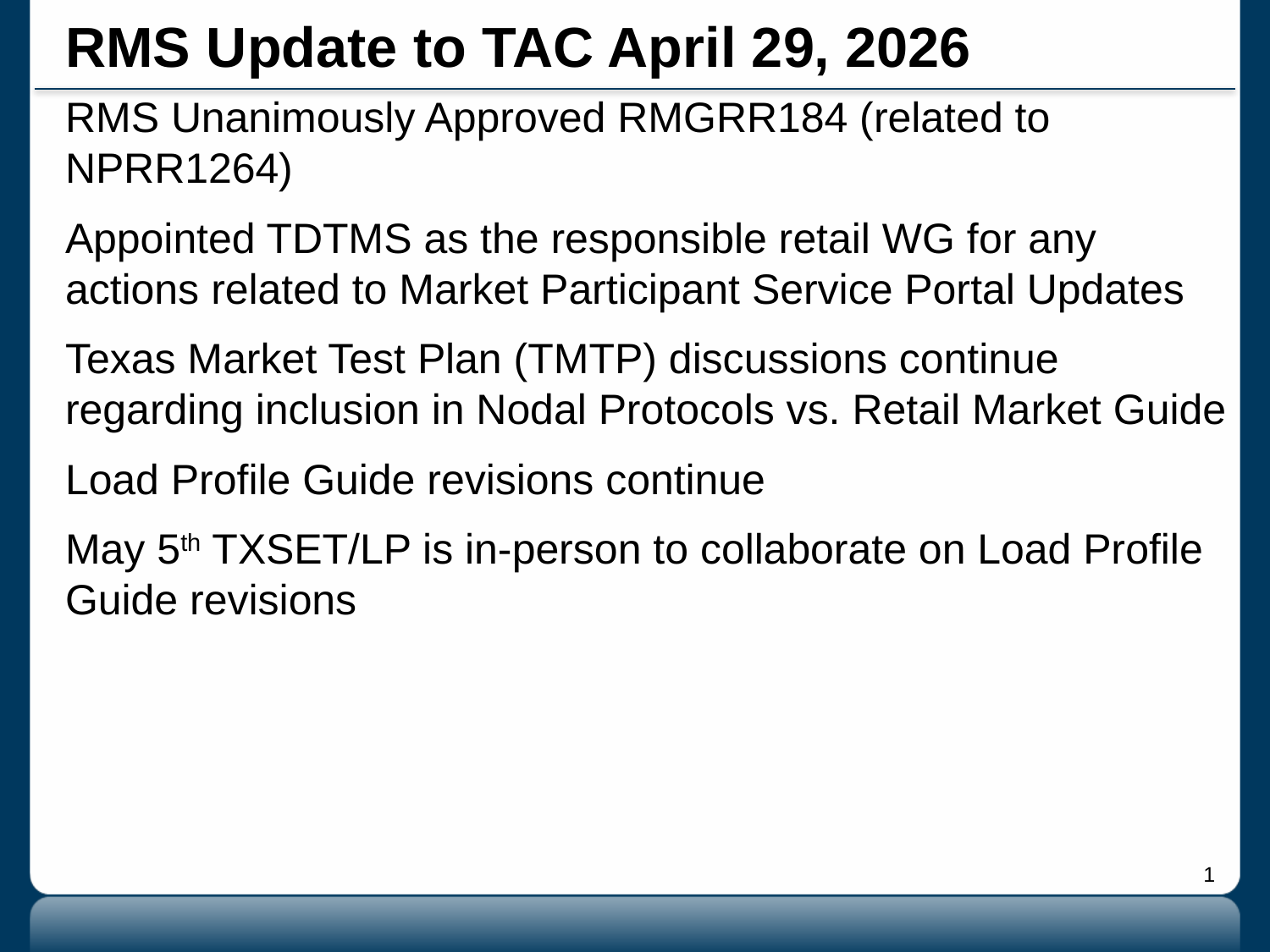

# RMS Update to TAC April 29, 2026
RMS Unanimously Approved RMGRR184 (related to NPRR1264)
Appointed TDTMS as the responsible retail WG for any actions related to Market Participant Service Portal Updates
Texas Market Test Plan (TMTP) discussions continue regarding inclusion in Nodal Protocols vs. Retail Market Guide
Load Profile Guide revisions continue
May 5th TXSET/LP is in-person to collaborate on Load Profile Guide revisions